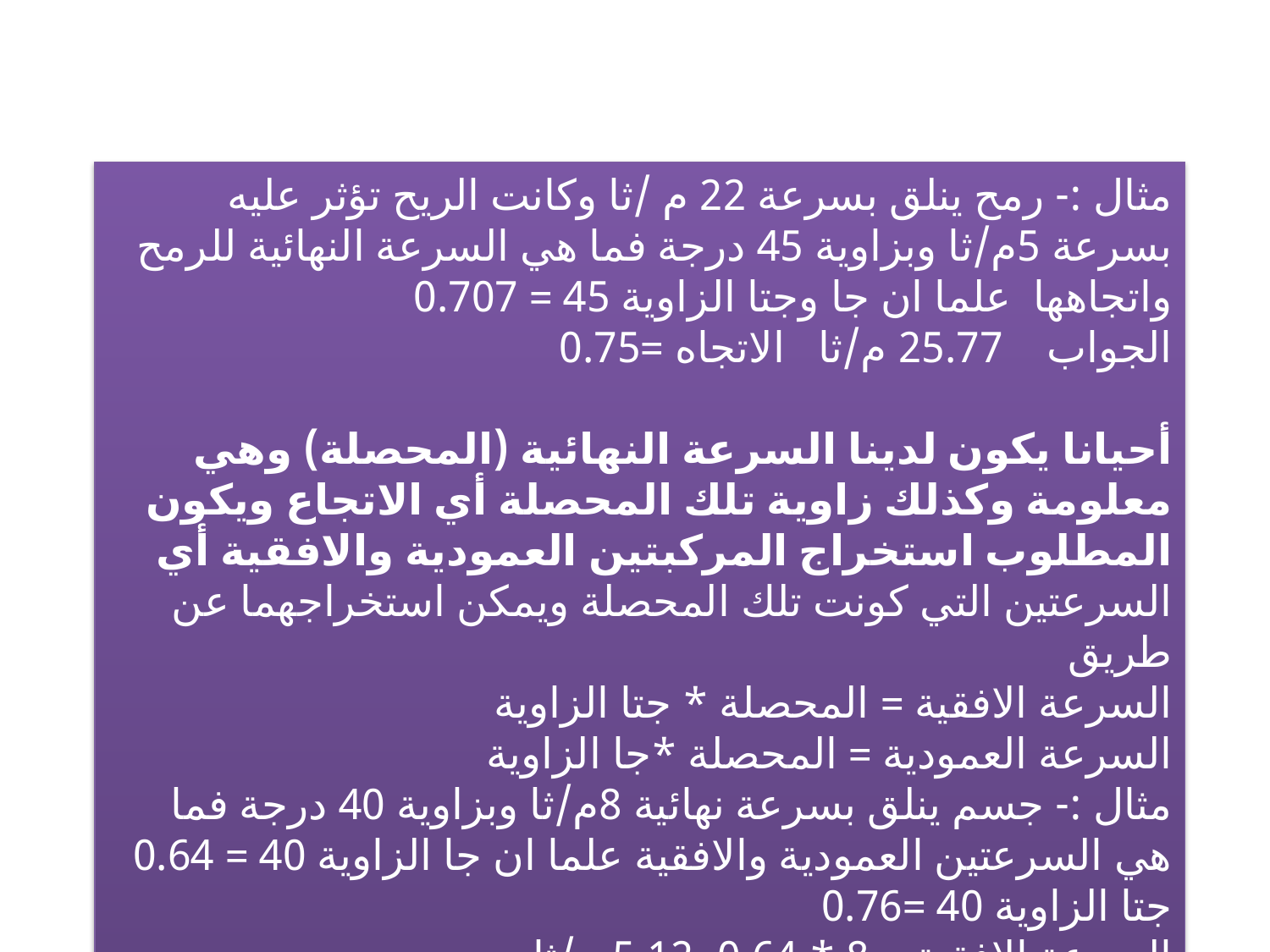

مثال :- رمح ينلق بسرعة 22 م /ثا وكانت الريح تؤثر عليه بسرعة 5م/ثا وبزاوية 45 درجة فما هي السرعة النهائية للرمح واتجاهها  علما ان جا وجتا الزاوية 45 = 0.707
الجواب    25.77 م/ثا   الاتجاه =0.75

أحيانا يكون لدينا السرعة النهائية (المحصلة) وهي معلومة وكذلك زاوية تلك المحصلة أي الاتجاع ويكون المطلوب استخراج المركبتين العمودية والافقية أي السرعتين التي كونت تلك المحصلة ويمكن استخراجهما عن طريق
السرعة الافقية = المحصلة * جتا الزاوية
السرعة العمودية = المحصلة *جا الزاوية
مثال :- جسم ينلق بسرعة نهائية 8م/ثا وبزاوية 40 درجة فما هي السرعتين العمودية والافقية علما ان جا الزاوية 40 = 0.64  جتا الزاوية 40 =0.76
السرعة الافقية = 8 * 0.64=5.12 م/ثا
السرعة العمودية = 8 *0.76=6.08 م/ثا